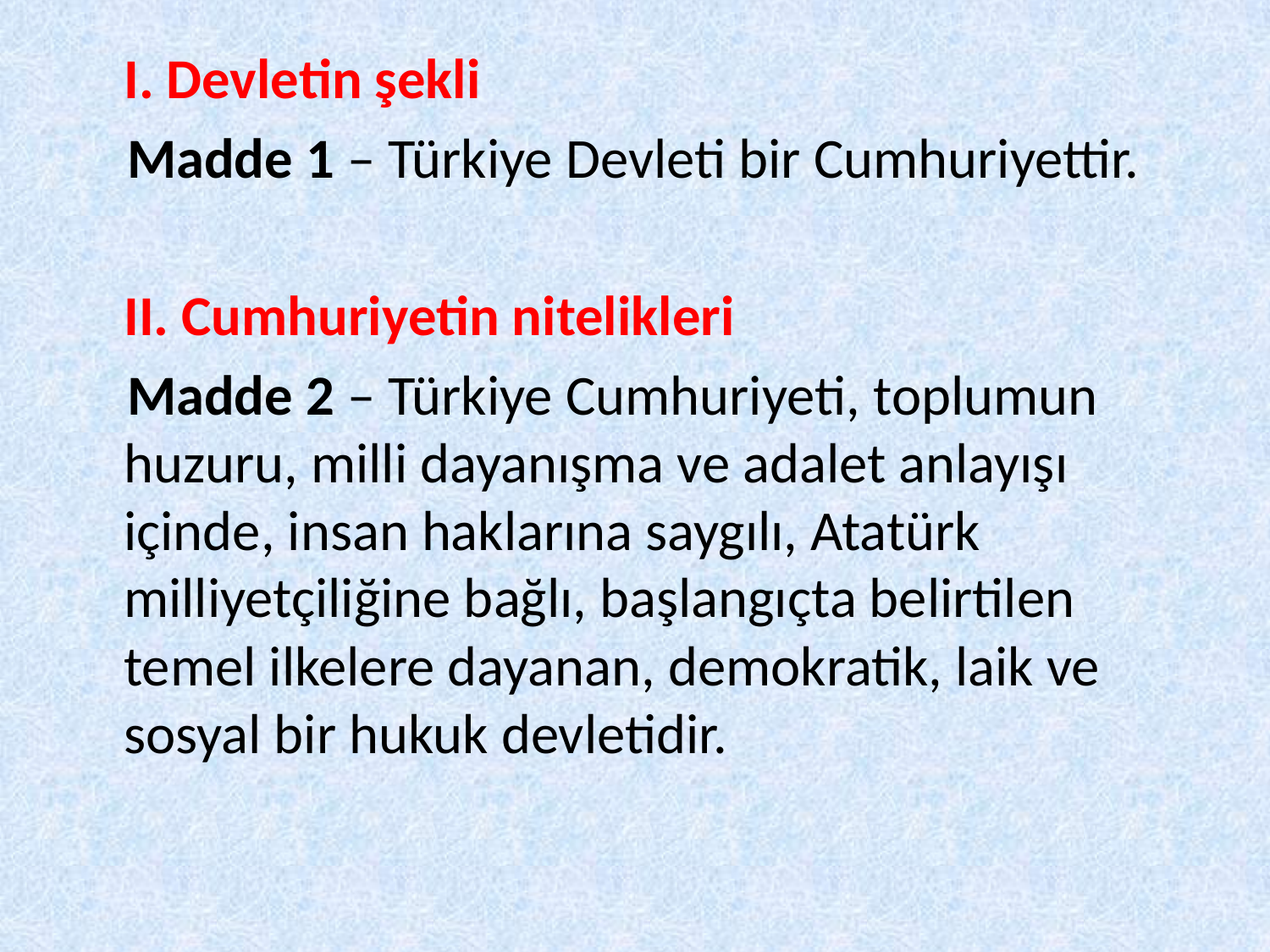

I. Devletin şekli
    Madde 1 – Türkiye Devleti bir Cumhuriyettir.

	II. Cumhuriyetin nitelikleri
    Madde 2 – Türkiye Cumhuriyeti, toplumun huzuru, milli dayanışma ve adalet anlayışı içinde, insan haklarına saygılı, Atatürk milliyetçiliğine bağlı, başlangıçta belirtilen temel ilkelere dayanan, demokratik, laik ve sosyal bir hukuk devletidir.